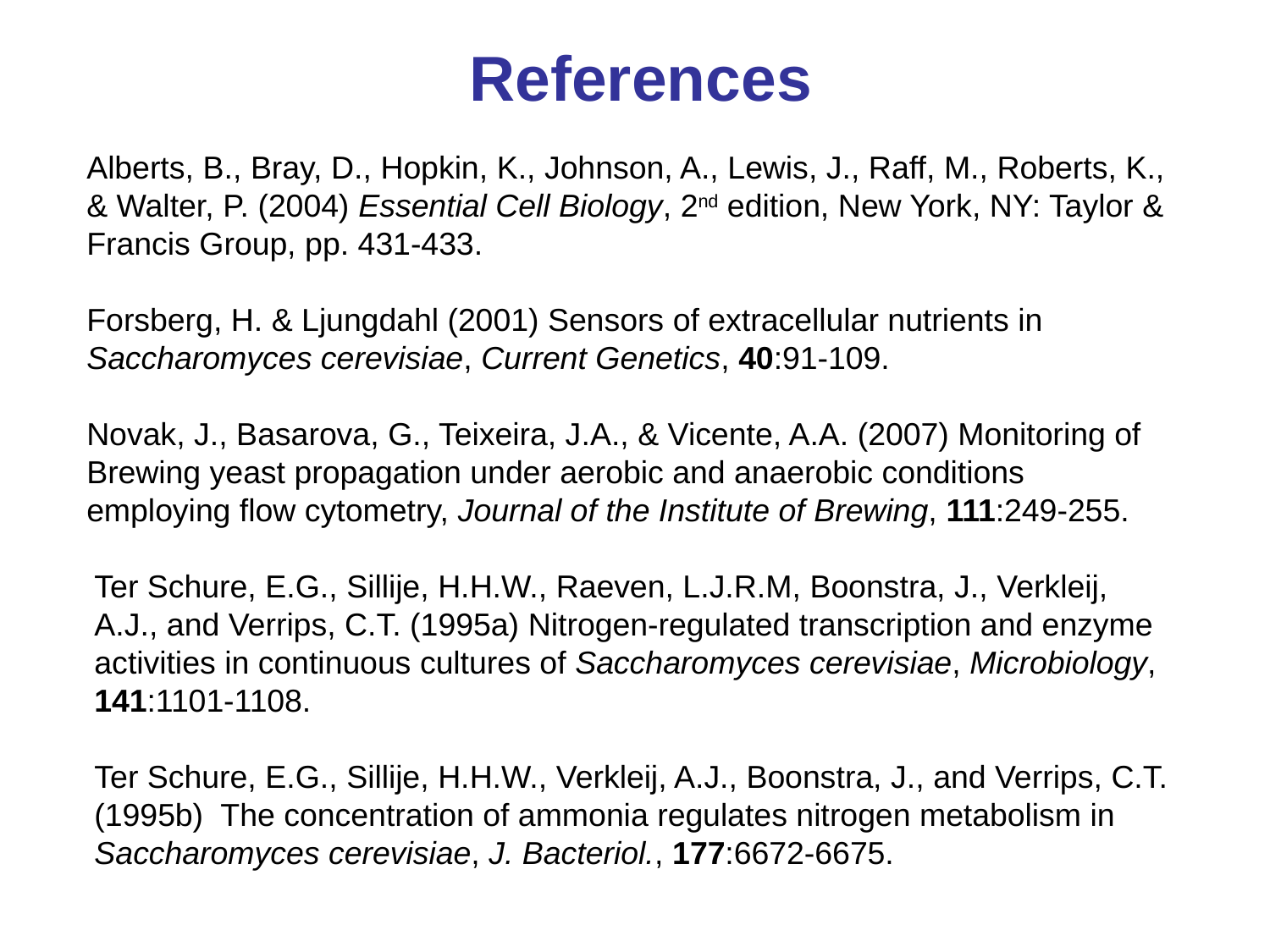

References
Alberts, B., Bray, D., Hopkin, K., Johnson, A., Lewis, J., Raff, M., Roberts, K., & Walter, P. (2004) Essential Cell Biology, 2nd edition, New York, NY: Taylor & Francis Group, pp. 431-433.

Forsberg, H. & Ljungdahl (2001) Sensors of extracellular nutrients in Saccharomyces cerevisiae, Current Genetics, 40:91-109.

Novak, J., Basarova, G., Teixeira, J.A., & Vicente, A.A. (2007) Monitoring of Brewing yeast propagation under aerobic and anaerobic conditions employing flow cytometry, Journal of the Institute of Brewing, 111:249-255.

Ter Schure, E.G., Sillije, H.H.W., Raeven, L.J.R.M, Boonstra, J., Verkleij, A.J., and Verrips, C.T. (1995a) Nitrogen-regulated transcription and enzyme activities in continuous cultures of Saccharomyces cerevisiae, Microbiology, 141:1101-1108.

Ter Schure, E.G., Sillije, H.H.W., Verkleij, A.J., Boonstra, J., and Verrips, C.T. (1995b)  The concentration of ammonia regulates nitrogen metabolism in Saccharomyces cerevisiae, J. Bacteriol., 177:6672-6675.